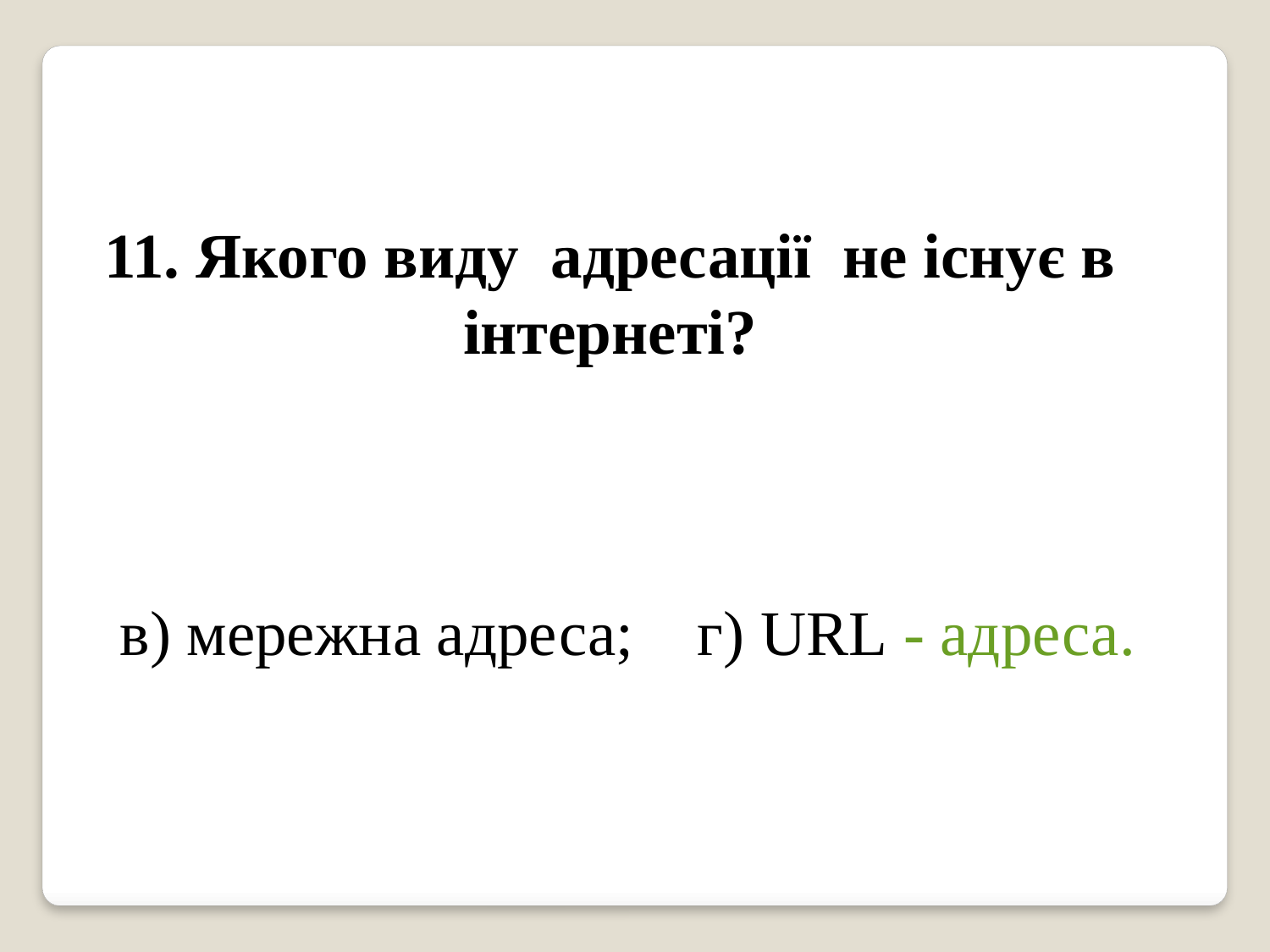

11. Якого виду  адресації  не існує в інтернеті?

   в) мережна адреса;    г) URL - адреса.